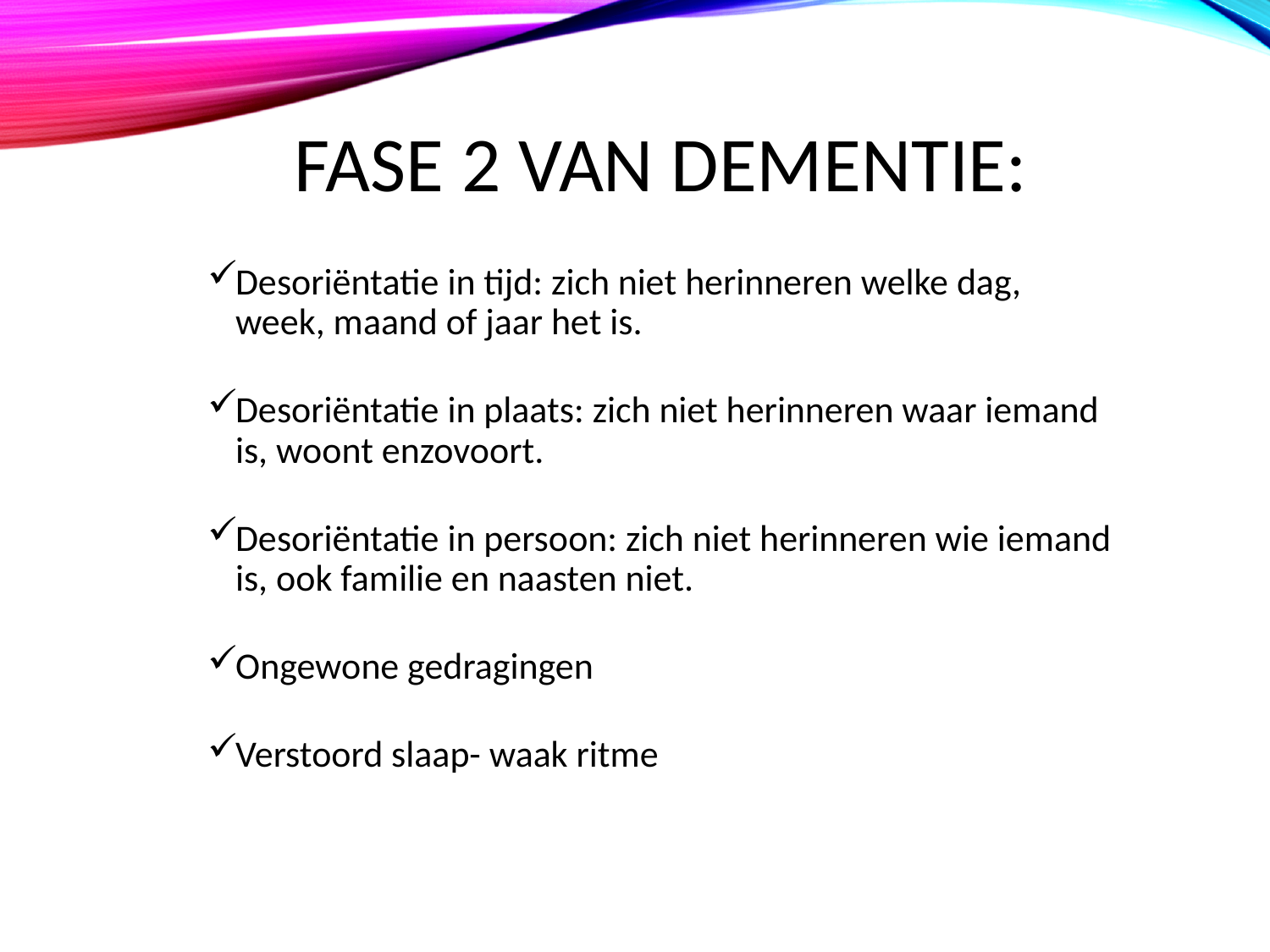

# Fase 2 van dementie:
Desoriëntatie in tijd: zich niet herinneren welke dag, week, maand of jaar het is.

Desoriëntatie in plaats: zich niet herinneren waar iemand is, woont enzovoort.

Desoriëntatie in persoon: zich niet herinneren wie iemand is, ook familie en naasten niet.

Ongewone gedragingen

Verstoord slaap- waak ritme